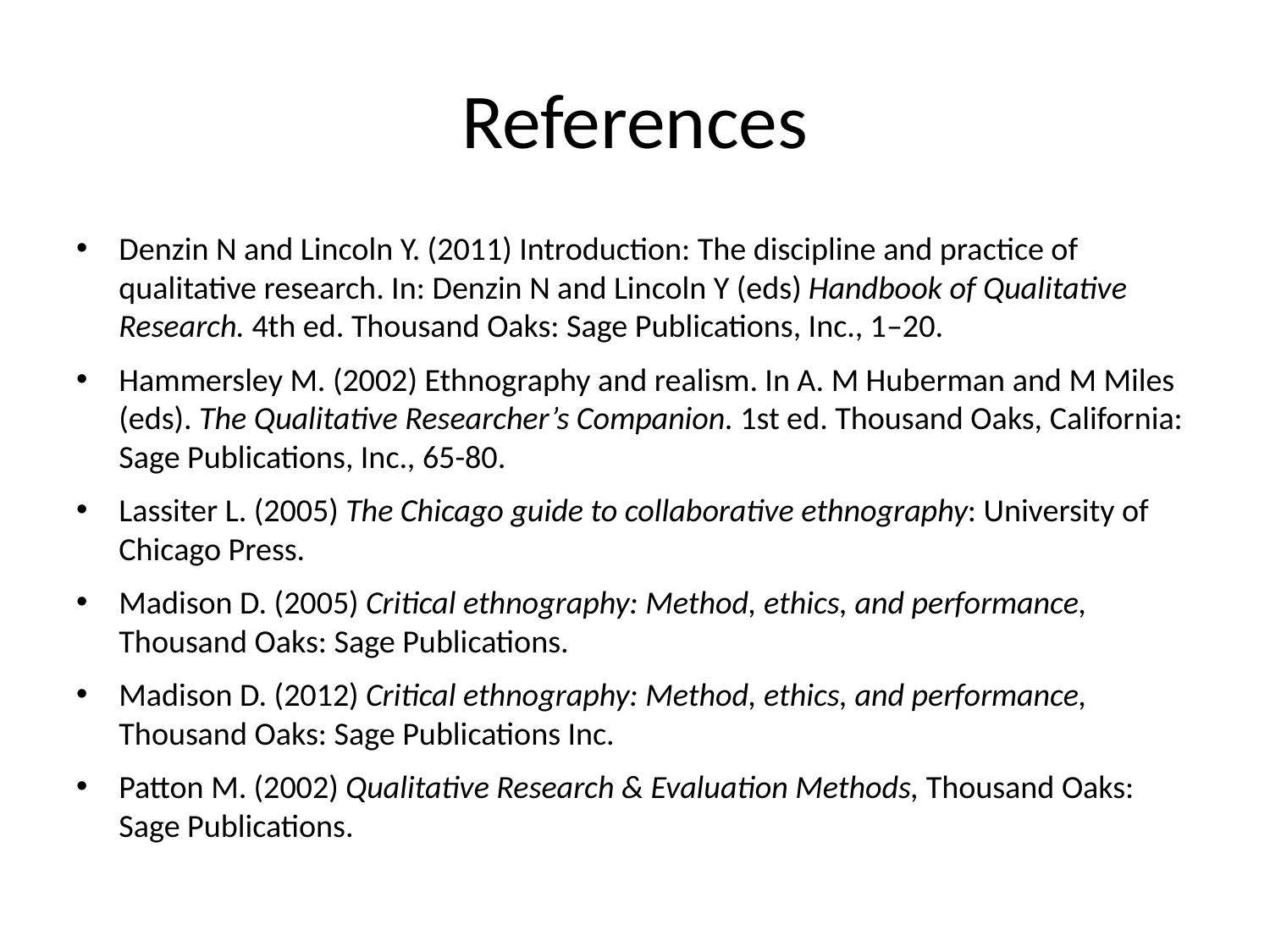

# References
Denzin N and Lincoln Y. (2011) Introduction: The discipline and practice of qualitative research. In: Denzin N and Lincoln Y (eds) Handbook of Qualitative Research. 4th ed. Thousand Oaks: Sage Publications, Inc., 1–20.
Hammersley M. (2002) Ethnography and realism. In A. M Huberman and M Miles (eds). The Qualitative Researcher’s Companion. 1st ed. Thousand Oaks, California: Sage Publications, Inc., 65-80.
Lassiter L. (2005) The Chicago guide to collaborative ethnography: University of Chicago Press.
Madison D. (2005) Critical ethnography: Method, ethics, and performance, Thousand Oaks: Sage Publications.
Madison D. (2012) Critical ethnography: Method, ethics, and performance, Thousand Oaks: Sage Publications Inc.
Patton M. (2002) Qualitative Research & Evaluation Methods, Thousand Oaks: Sage Publications.